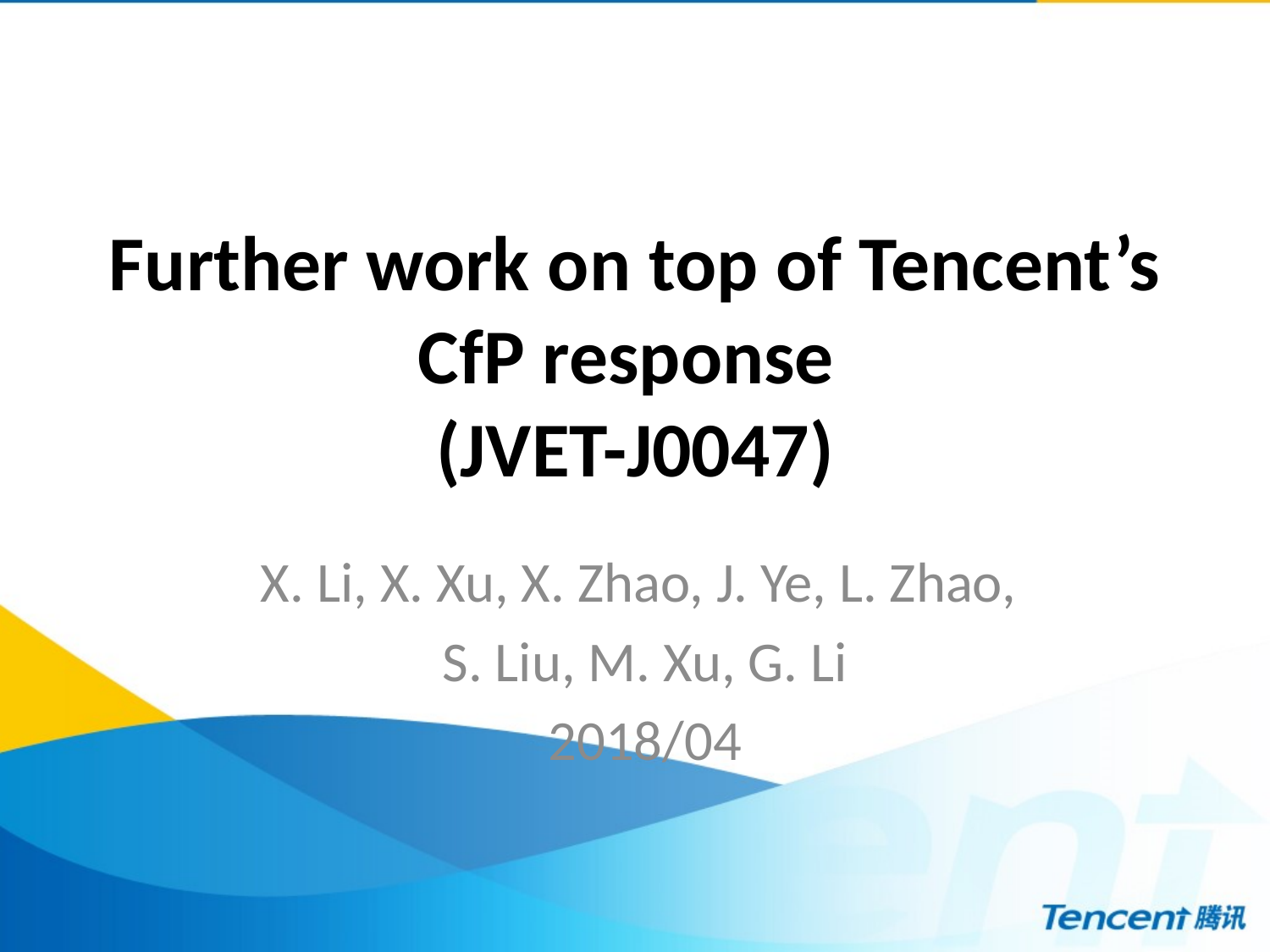

# Further work on top of Tencent’s CfP response (JVET-J0047)
X. Li, X. Xu, X. Zhao, J. Ye, L. Zhao,
S. Liu, M. Xu, G. Li
2018/04